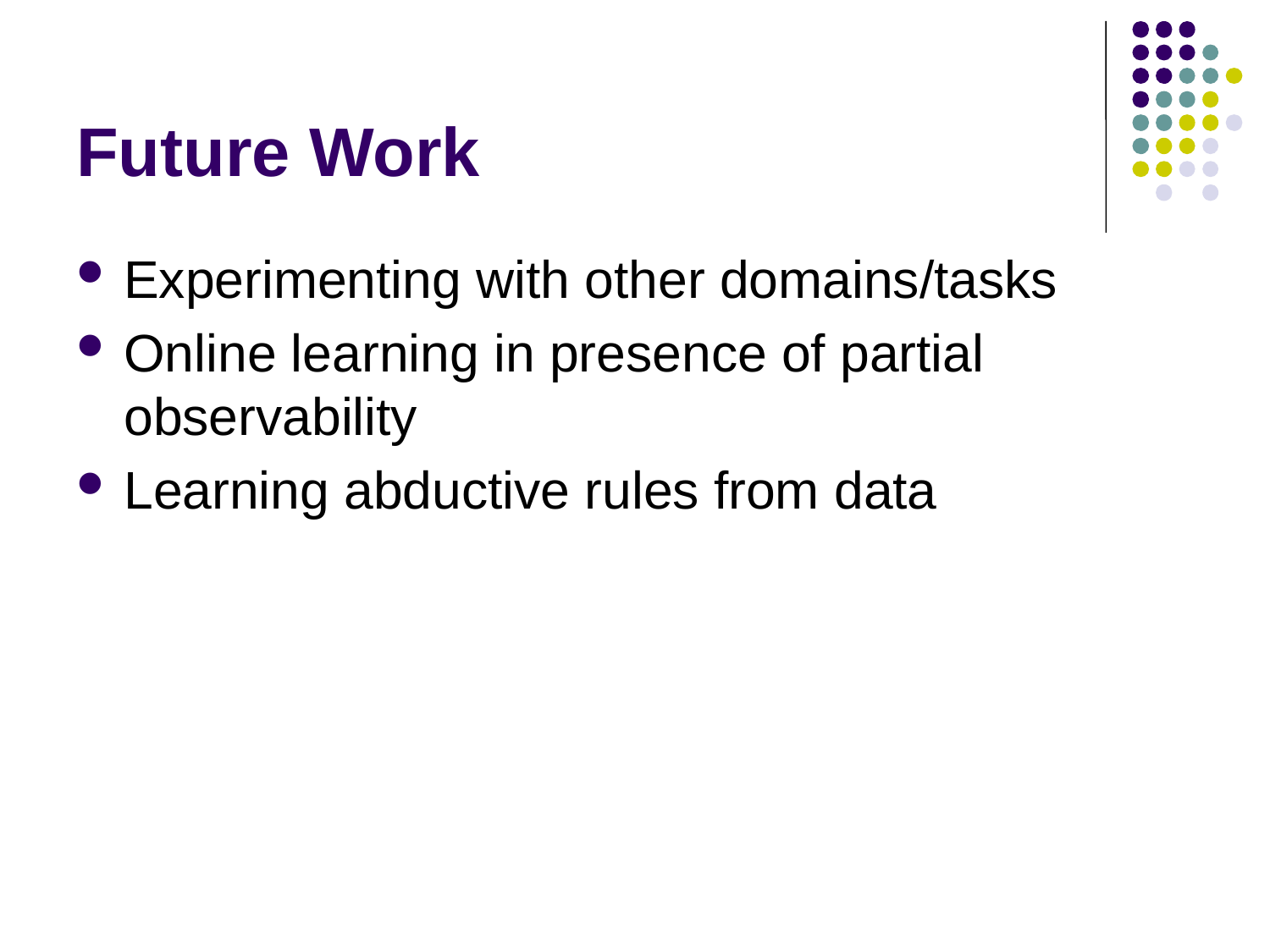

# Future Work
Experimenting with other domains/tasks
Online learning in presence of partial observability
Learning abductive rules from data